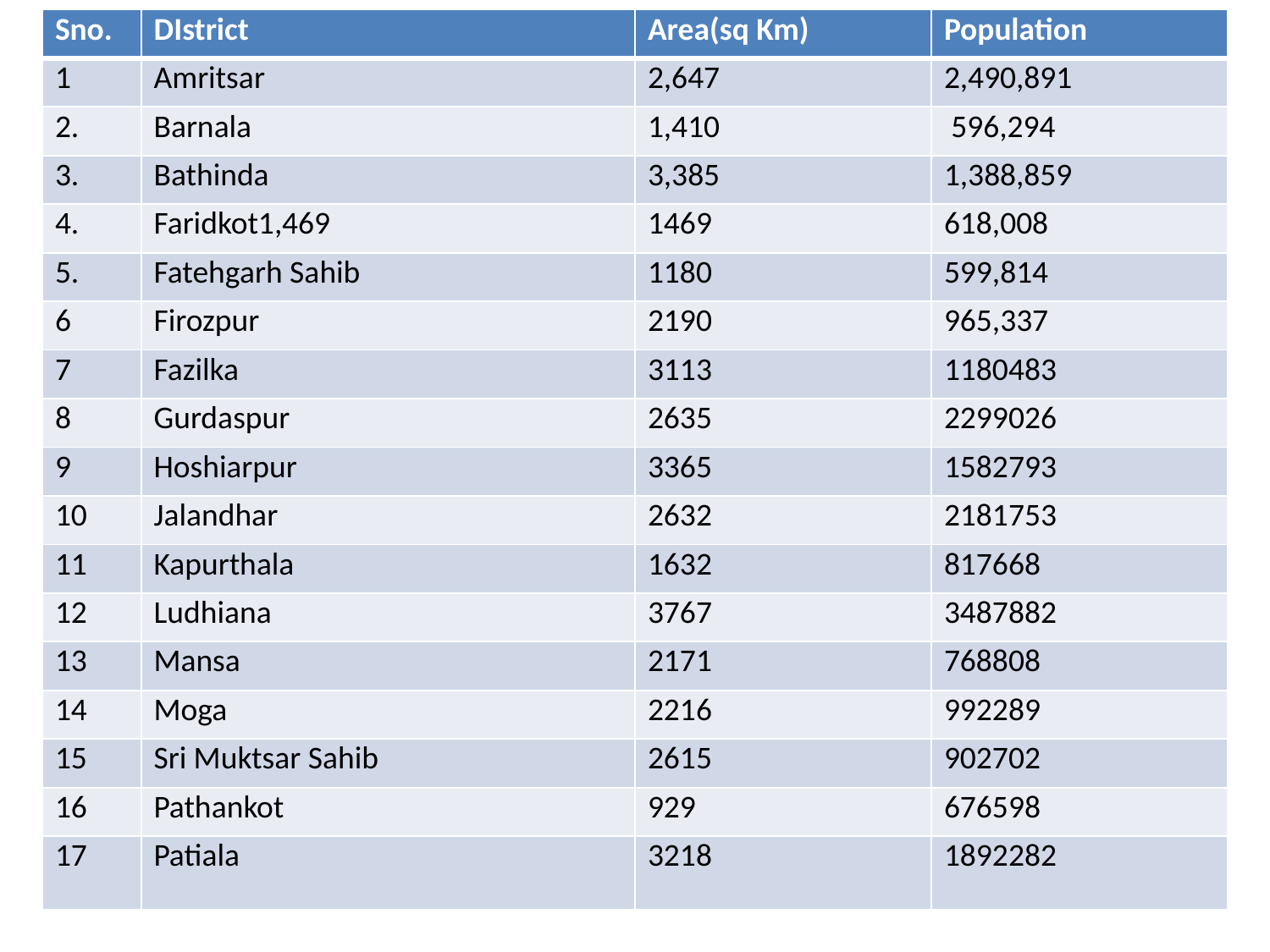

| Sno. | DIstrict | Area(sq Km) | Population |
| --- | --- | --- | --- |
| 1 | Amritsar | 2,647 | 2,490,891 |
| 2. | Barnala | 1,410 | 596,294 |
| 3. | Bathinda | 3,385 | 1,388,859 |
| 4. | Faridkot1,469 | 1469 | 618,008 |
| 5. | Fatehgarh Sahib | 1180 | 599,814 |
| 6 | Firozpur | 2190 | 965,337 |
| 7 | Fazilka | 3113 | 1180483 |
| 8 | Gurdaspur | 2635 | 2299026 |
| 9 | Hoshiarpur | 3365 | 1582793 |
| 10 | Jalandhar | 2632 | 2181753 |
| 11 | Kapurthala | 1632 | 817668 |
| 12 | Ludhiana | 3767 | 3487882 |
| 13 | Mansa | 2171 | 768808 |
| 14 | Moga | 2216 | 992289 |
| 15 | Sri Muktsar Sahib | 2615 | 902702 |
| 16 | Pathankot | 929 | 676598 |
| 17 | Patiala | 3218 | 1892282 |
#